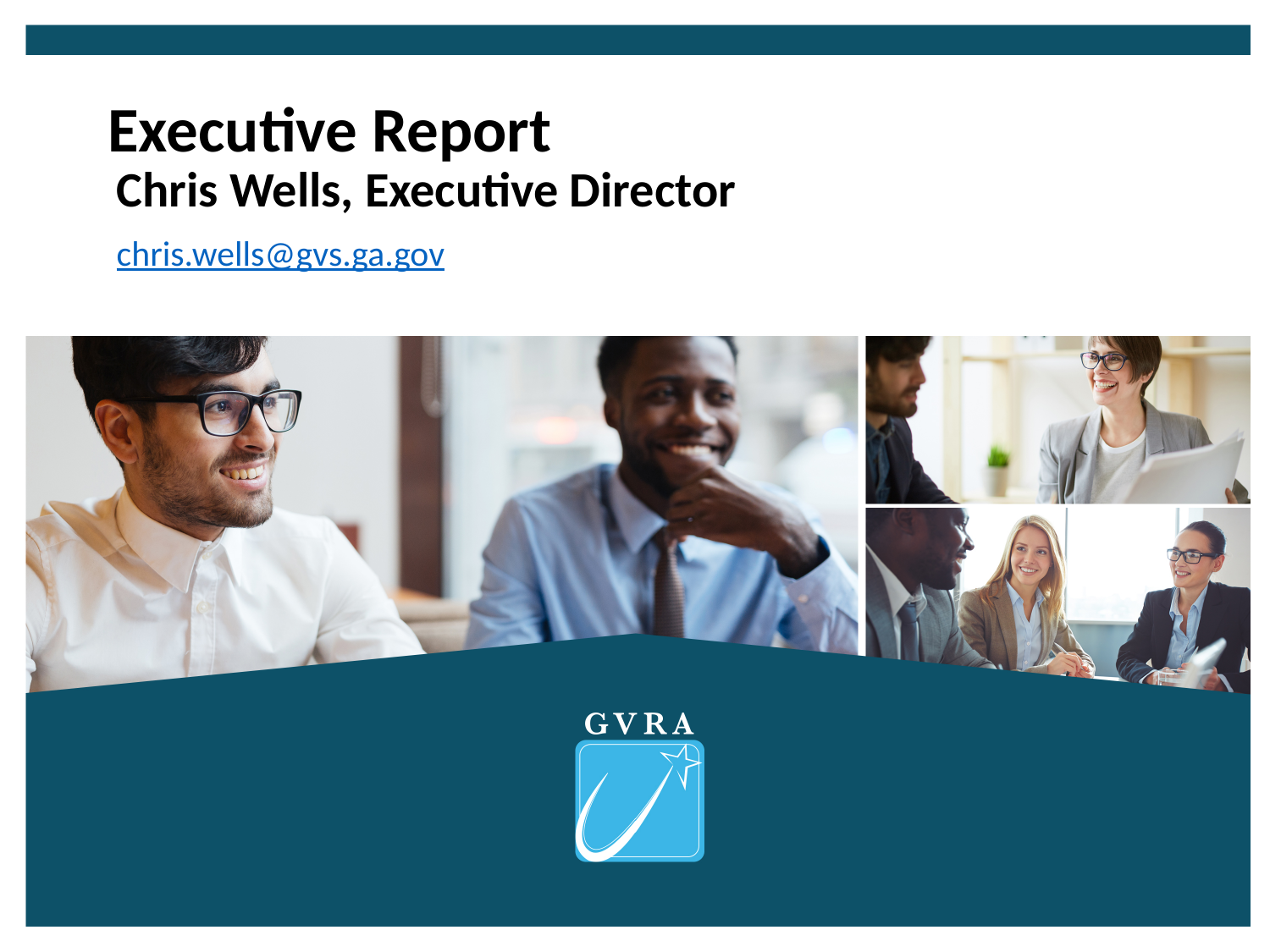

# Executive Report
Chris Wells, Executive Director
chris.wells@gvs.ga.gov